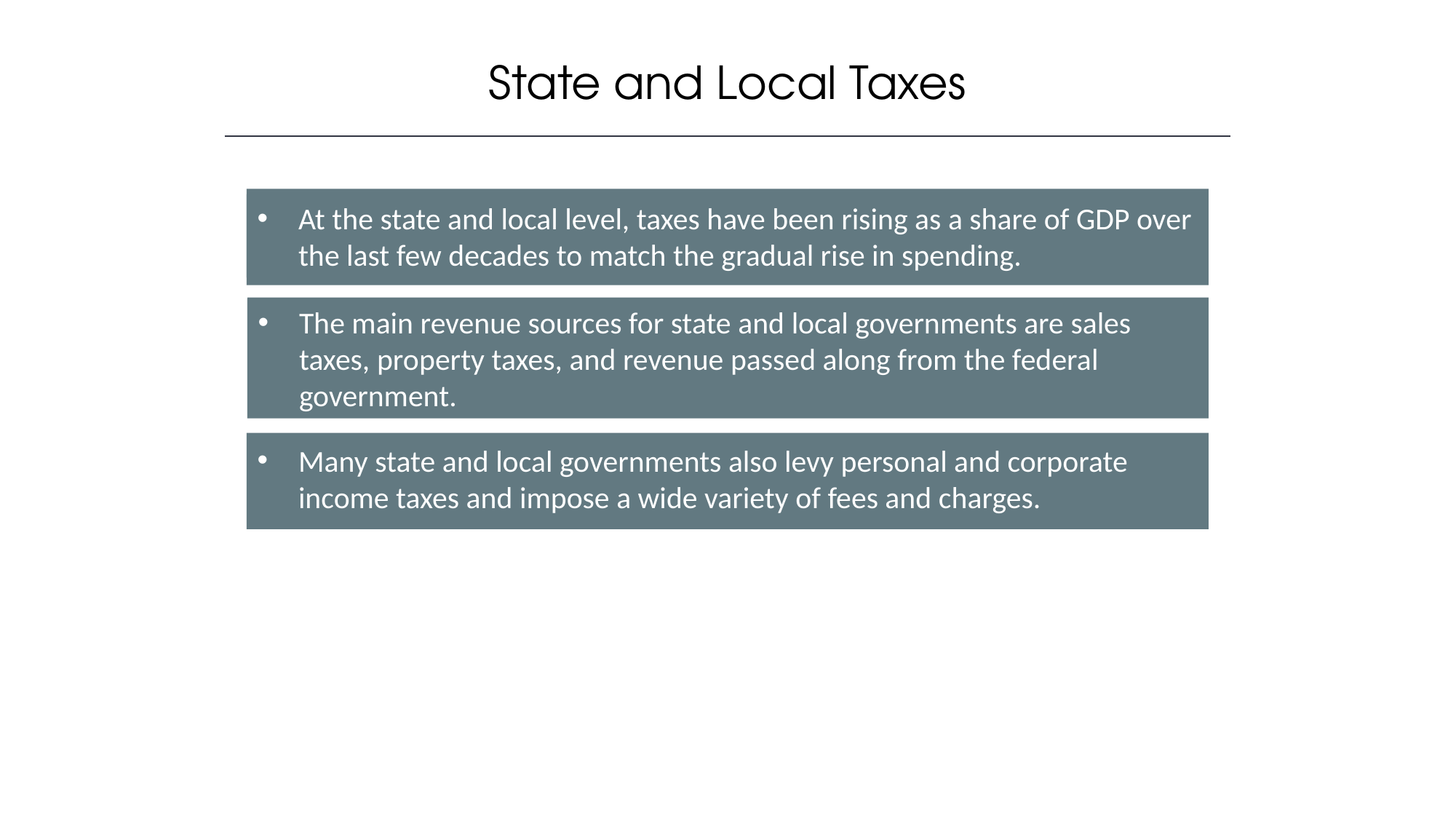

State and Local Taxes

At the state and local level, taxes have been rising as a share of GDP over the last few decades to match the gradual rise in spending.

The main revenue sources for state and local governments are sales taxes, property taxes, and revenue passed along from the federal government.

Many state and local governments also levy personal and corporate income taxes and impose a wide variety of fees and charges.